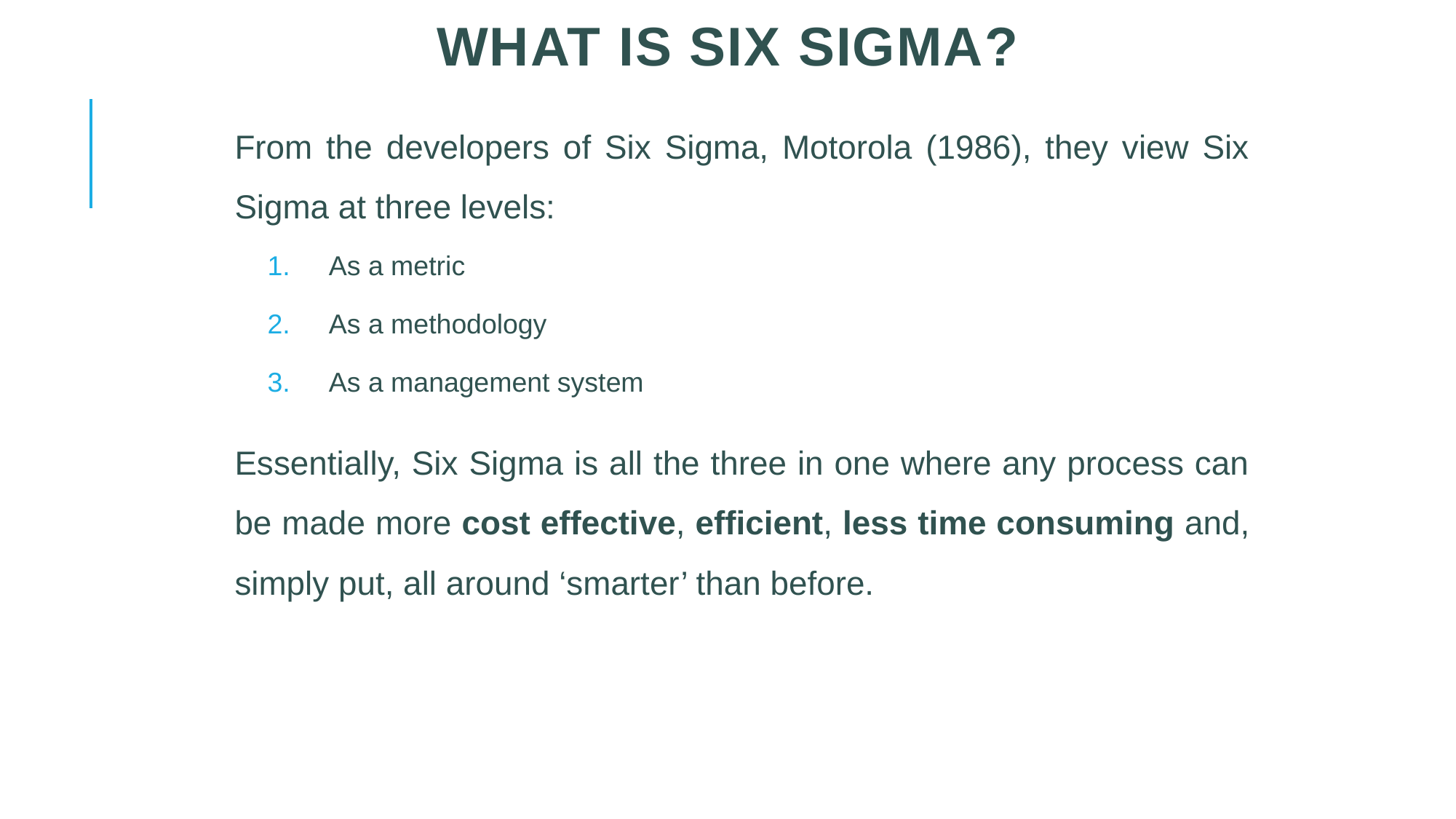

# WHAT IS SIX SIGMA?
From the developers of Six Sigma, Motorola (1986), they view Six Sigma at three levels:
As a metric
As a methodology
As a management system
Essentially, Six Sigma is all the three in one where any process can be made more cost effective, efficient, less time consuming and, simply put, all around ‘smarter’ than before.